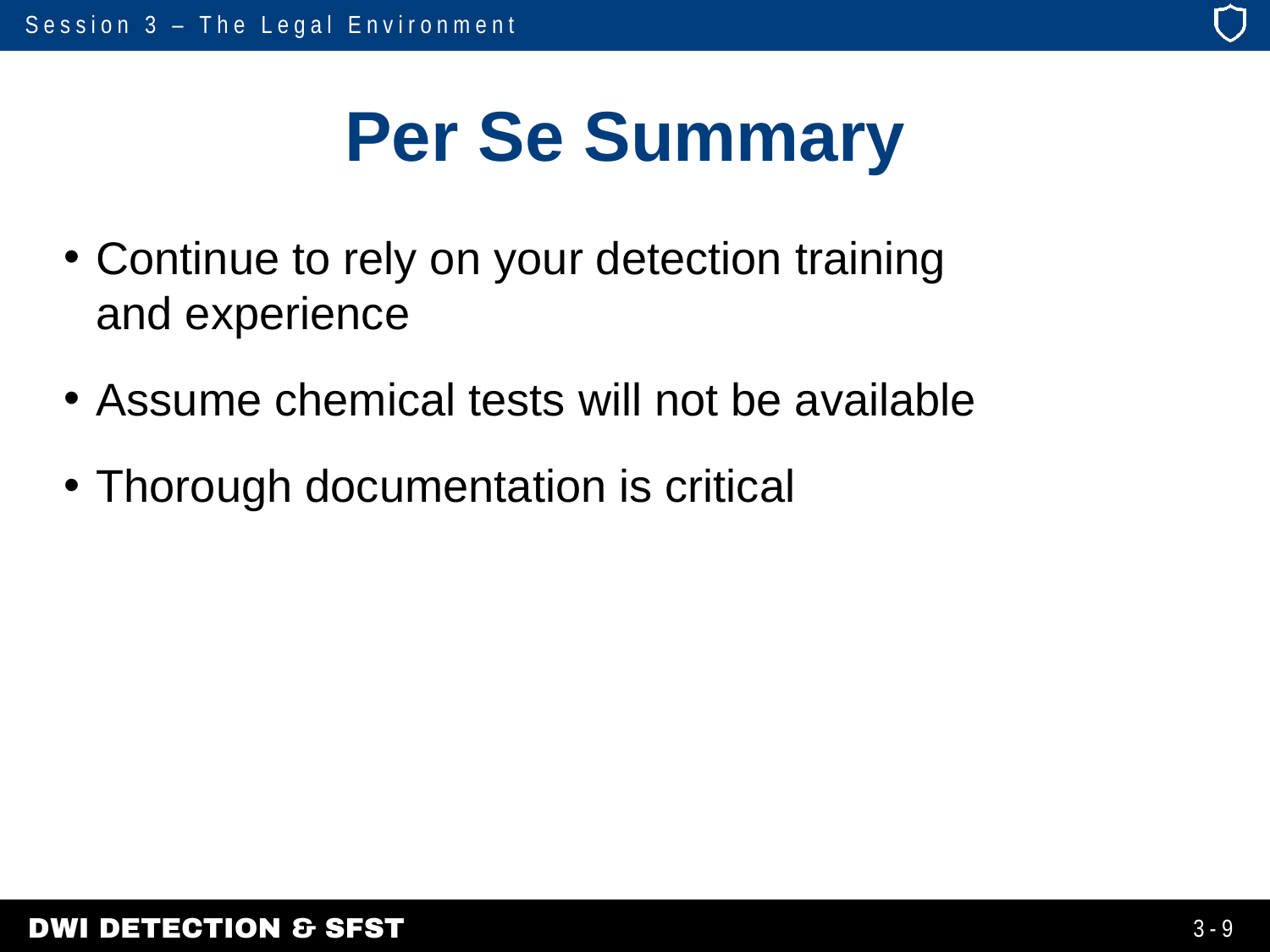

# Per Se Summary
Continue to rely on your detection training
and experience
Assume chemical tests will not be available
Thorough documentation is critical
3-9